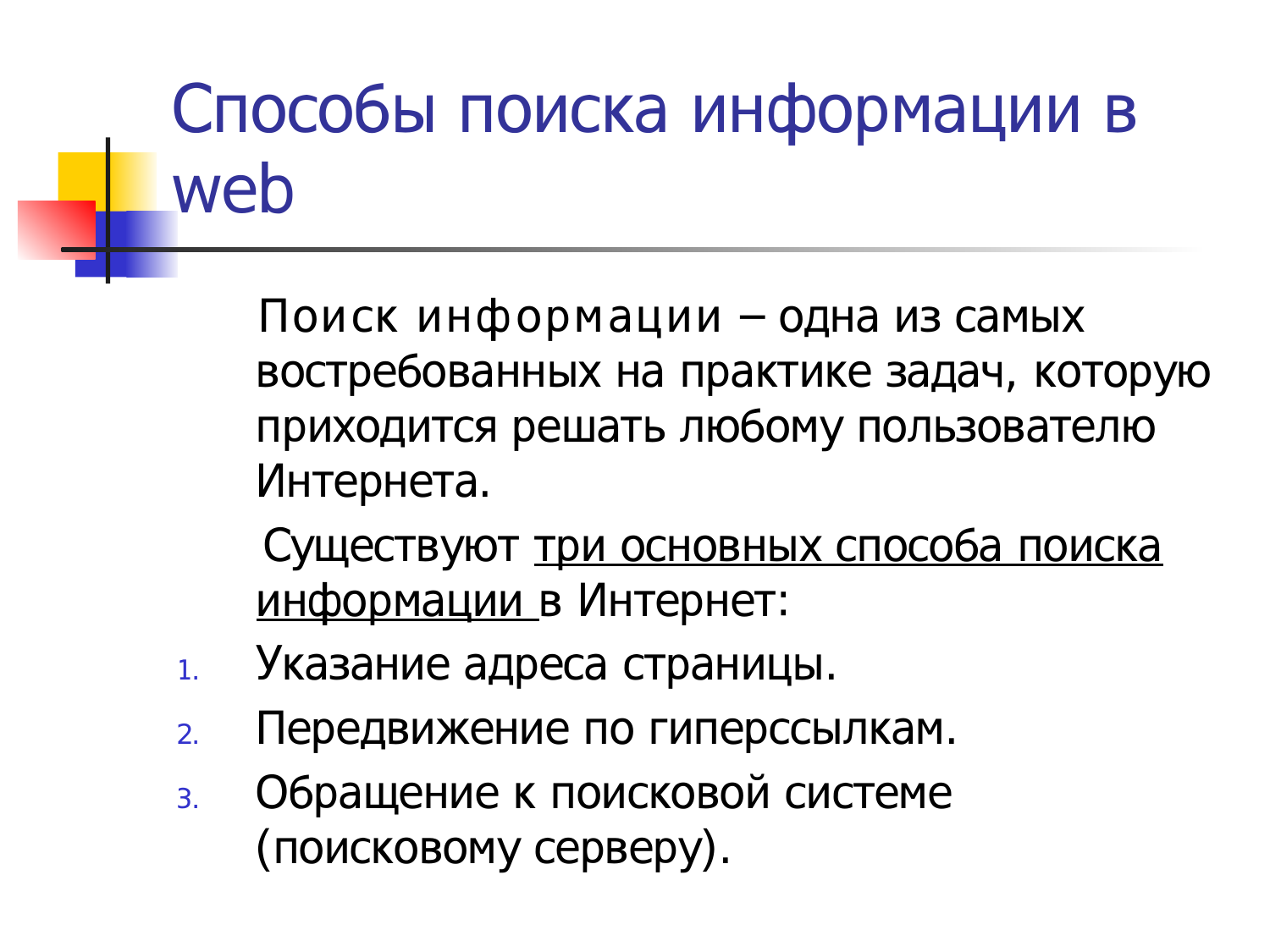

# Способы поиска информации в web
      Поиск информации – одна из самых востребованных на практике задач, которую приходится решать любому пользователю Интернета.
      Существуют три основных способа поиска информации в Интернет:
Указание адреса страницы.
Передвижение по гиперссылкам.
Обращение к поисковой системе (поисковому серверу).